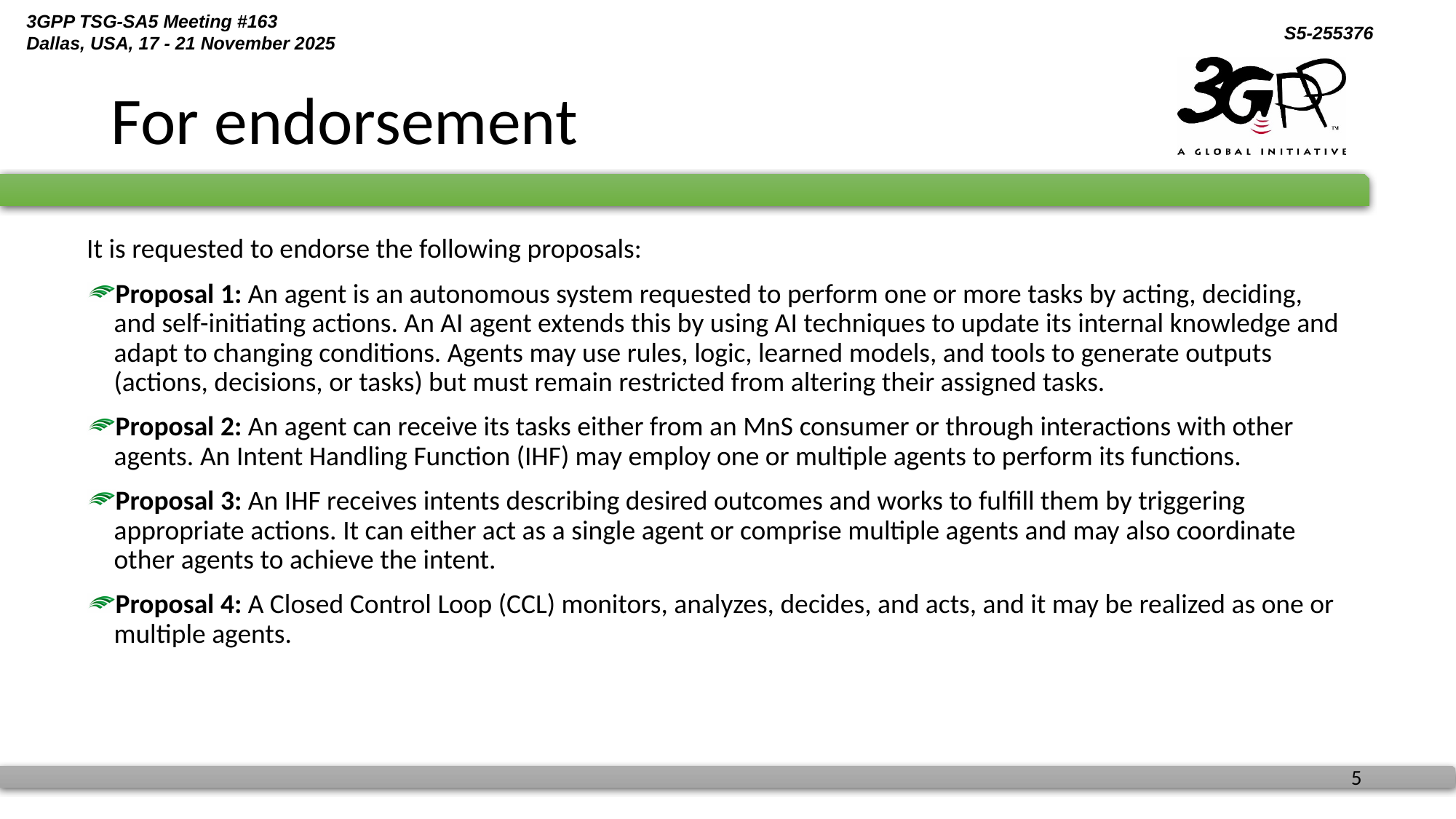

# For endorsement
It is requested to endorse the following proposals:
Proposal 1: An agent is an autonomous system requested to perform one or more tasks by acting, deciding, and self-initiating actions. An AI agent extends this by using AI techniques to update its internal knowledge and adapt to changing conditions. Agents may use rules, logic, learned models, and tools to generate outputs (actions, decisions, or tasks) but must remain restricted from altering their assigned tasks.
Proposal 2: An agent can receive its tasks either from an MnS consumer or through interactions with other agents. An Intent Handling Function (IHF) may employ one or multiple agents to perform its functions.
Proposal 3: An IHF receives intents describing desired outcomes and works to fulfill them by triggering appropriate actions. It can either act as a single agent or comprise multiple agents and may also coordinate other agents to achieve the intent.
Proposal 4: A Closed Control Loop (CCL) monitors, analyzes, decides, and acts, and it may be realized as one or multiple agents.